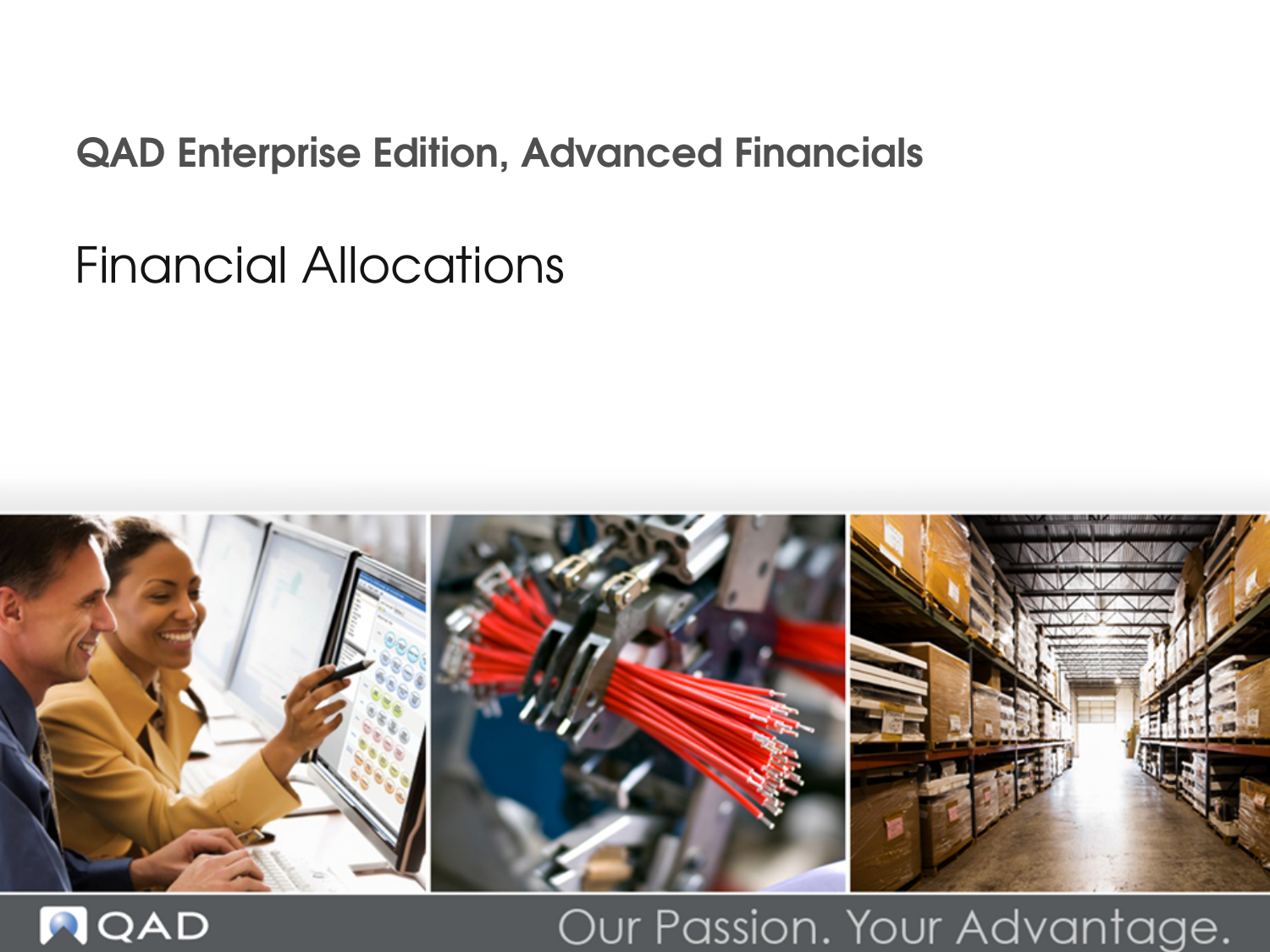

# QAD Enterprise Edition, Advanced Financials
Financial Allocations